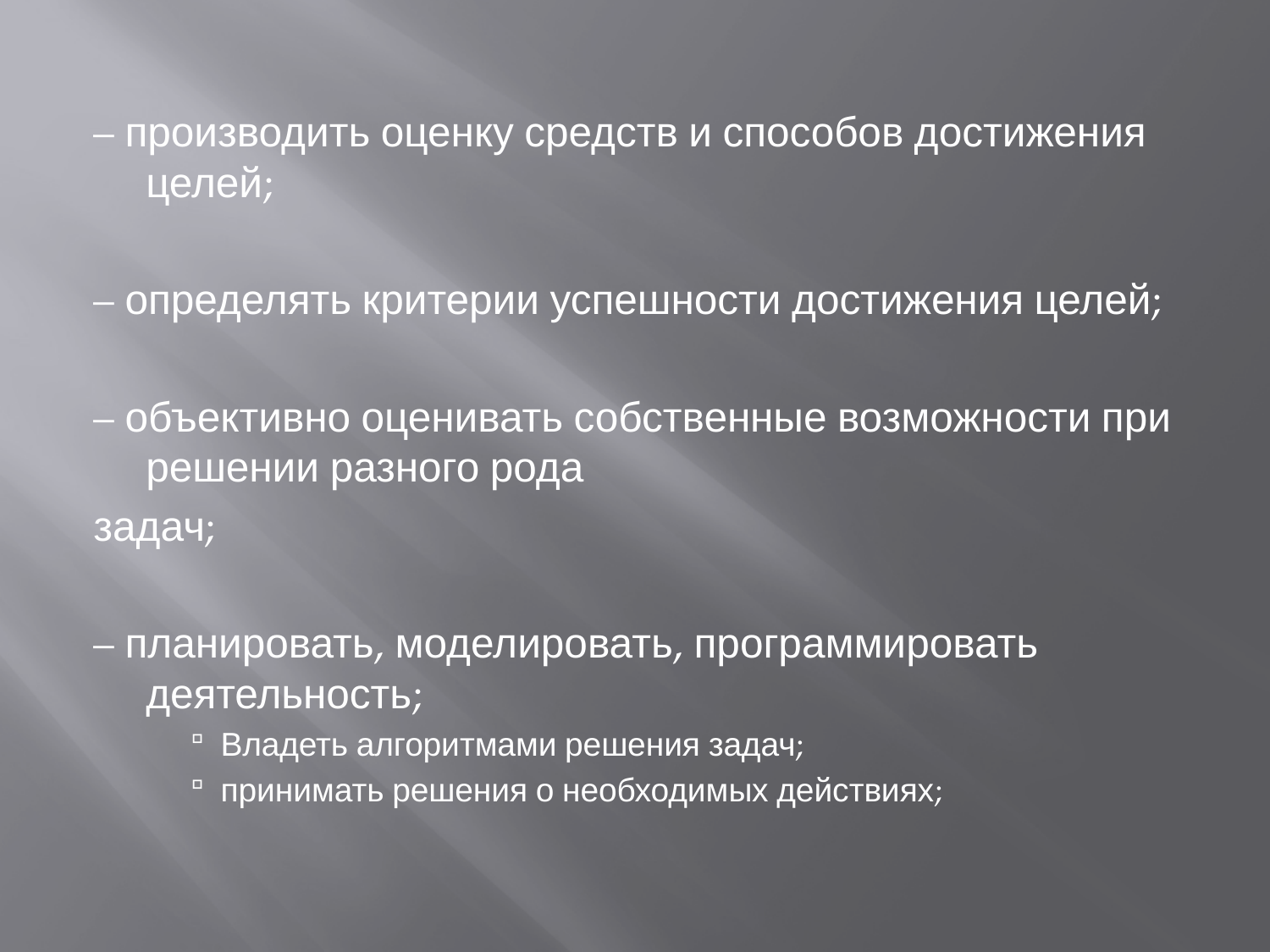

– производить оценку средств и способов достижения целей;

– определять критерии успешности достижения целей;

– объективно оценивать собственные возможности при решении разного рода
задач;

– планировать, моделировать, программировать деятельность;
Владеть алгоритмами решения задач;
принимать решения о необходимых действиях;